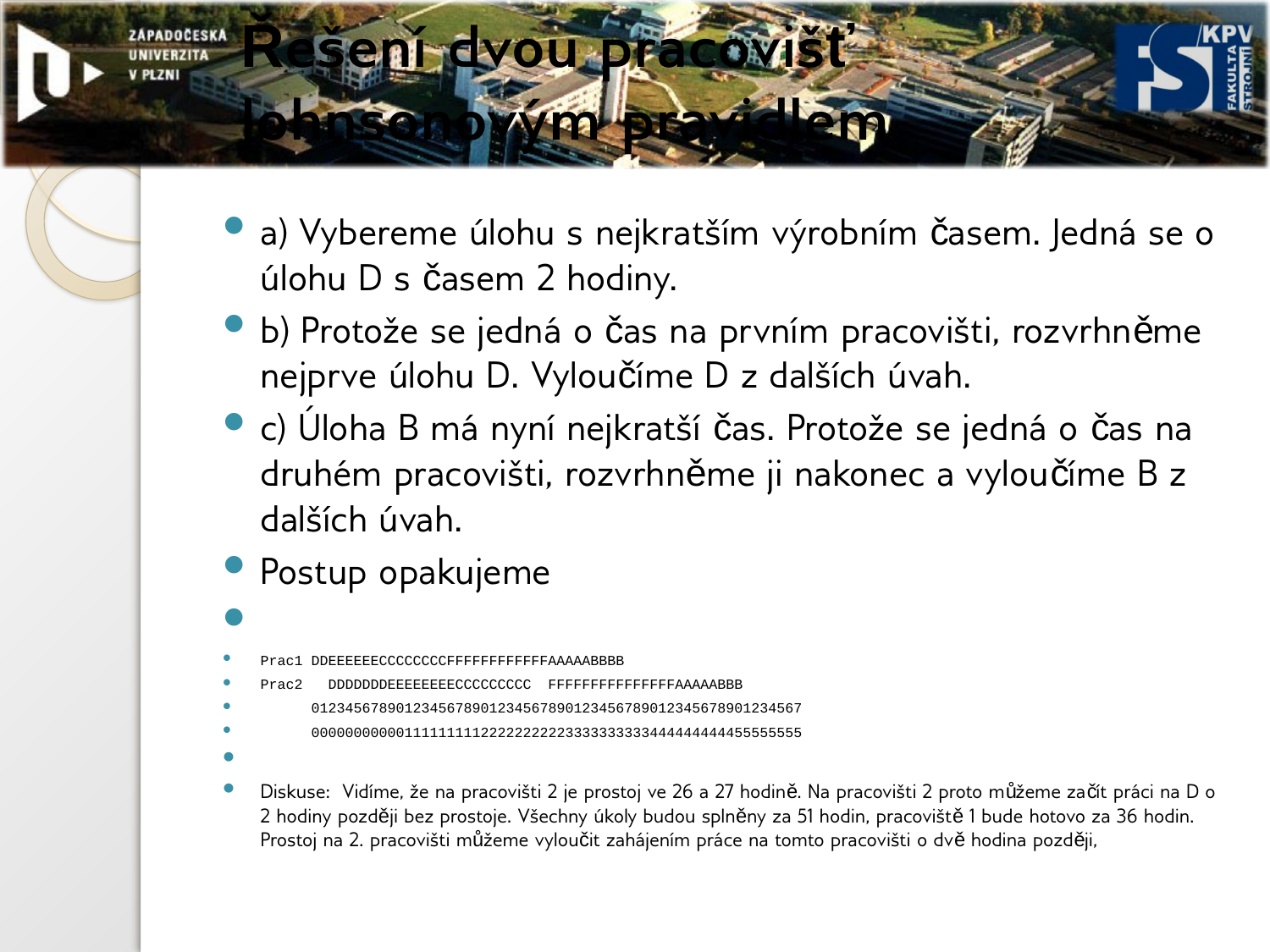

# Řešení dvou pracovišť Johnsonovým pravidlem
a) Vybereme úlohu s nejkratším výrobním časem. Jedná se o úlohu D s časem 2 hodiny.
b) Protože se jedná o čas na prvním pracovišti, rozvrhněme nejprve úlohu D. Vyloučíme D z dalších úvah.
c) Úloha B má nyní nejkratší čas. Protože se jedná o čas na druhém pracovišti, rozvrhněme ji nakonec a vyloučíme B z dalších úvah.
Postup opakujeme

Prac1 DDEEEEEECCCCCCCCFFFFFFFFFFFFAAAAABBBB
Prac2   DDDDDDDEEEEEEEECCCCCCCCC  FFFFFFFFFFFFFFFAAAAABBB
      0123456789012345678901234567890123456789012345678901234567
      0000000000011111111122222222223333333333444444444455555555

Diskuse:  Vidíme, že na pracovišti 2 je prostoj ve 26 a 27 hodině. Na pracovišti 2 proto můžeme začít práci na D o 2 hodiny později bez prostoje. Všechny úkoly budou splněny za 51 hodin, pracoviště 1 bude hotovo za 36 hodin. Prostoj na 2. pracovišti můžeme vyloučit zahájením práce na tomto pracovišti o dvě hodina později,